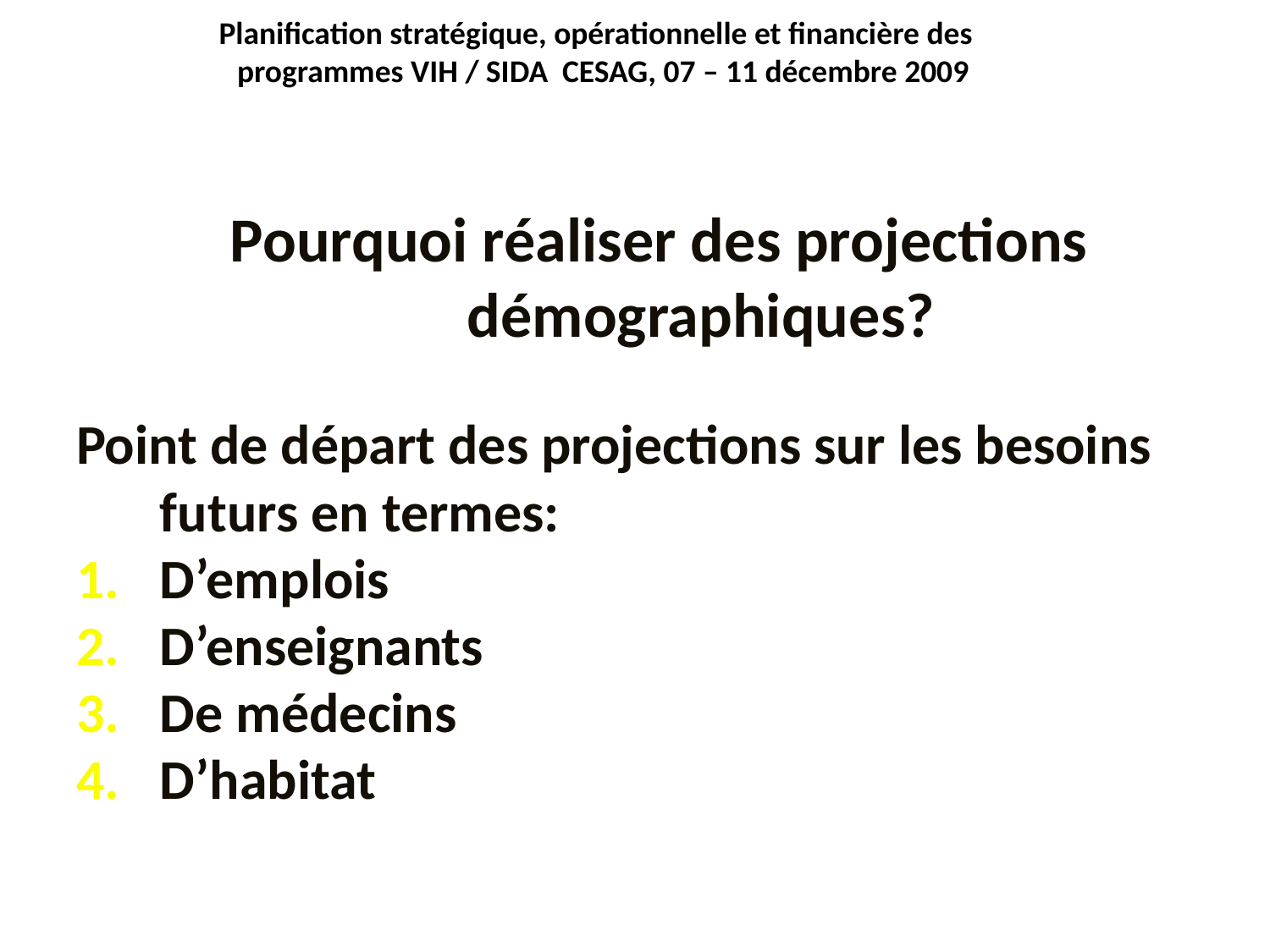

# Planification stratégique, opérationnelle et financière des programmes VIH / SIDA  CESAG, 07 – 11 décembre 2009

Pourquoi réaliser des projections démographiques?

Point de départ des projections sur les besoins futurs en termes:
D’emplois
D’enseignants
De médecins
D’habitat